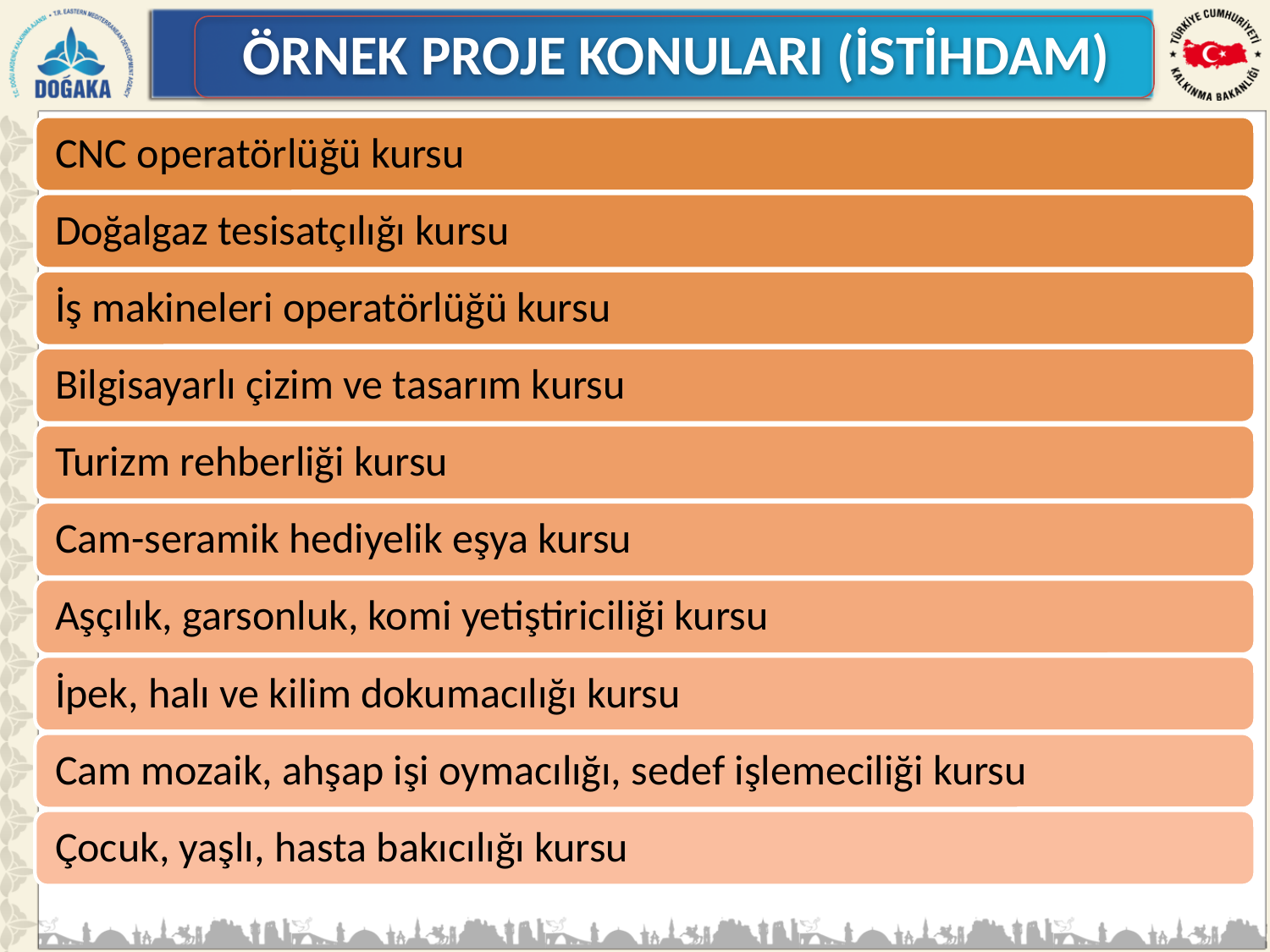

ÖRNEK PROJE KONULARI (İSTİHDAM)
CNC operatörlüğü kursu
Doğalgaz tesisatçılığı kursu
İş makineleri operatörlüğü kursu
Bilgisayarlı çizim ve tasarım kursu
Turizm rehberliği kursu
Cam-seramik hediyelik eşya kursu
Aşçılık, garsonluk, komi yetiştiriciliği kursu
İpek, halı ve kilim dokumacılığı kursu
Cam mozaik, ahşap işi oymacılığı, sedef işlemeciliği kursu
Çocuk, yaşlı, hasta bakıcılığı kursu